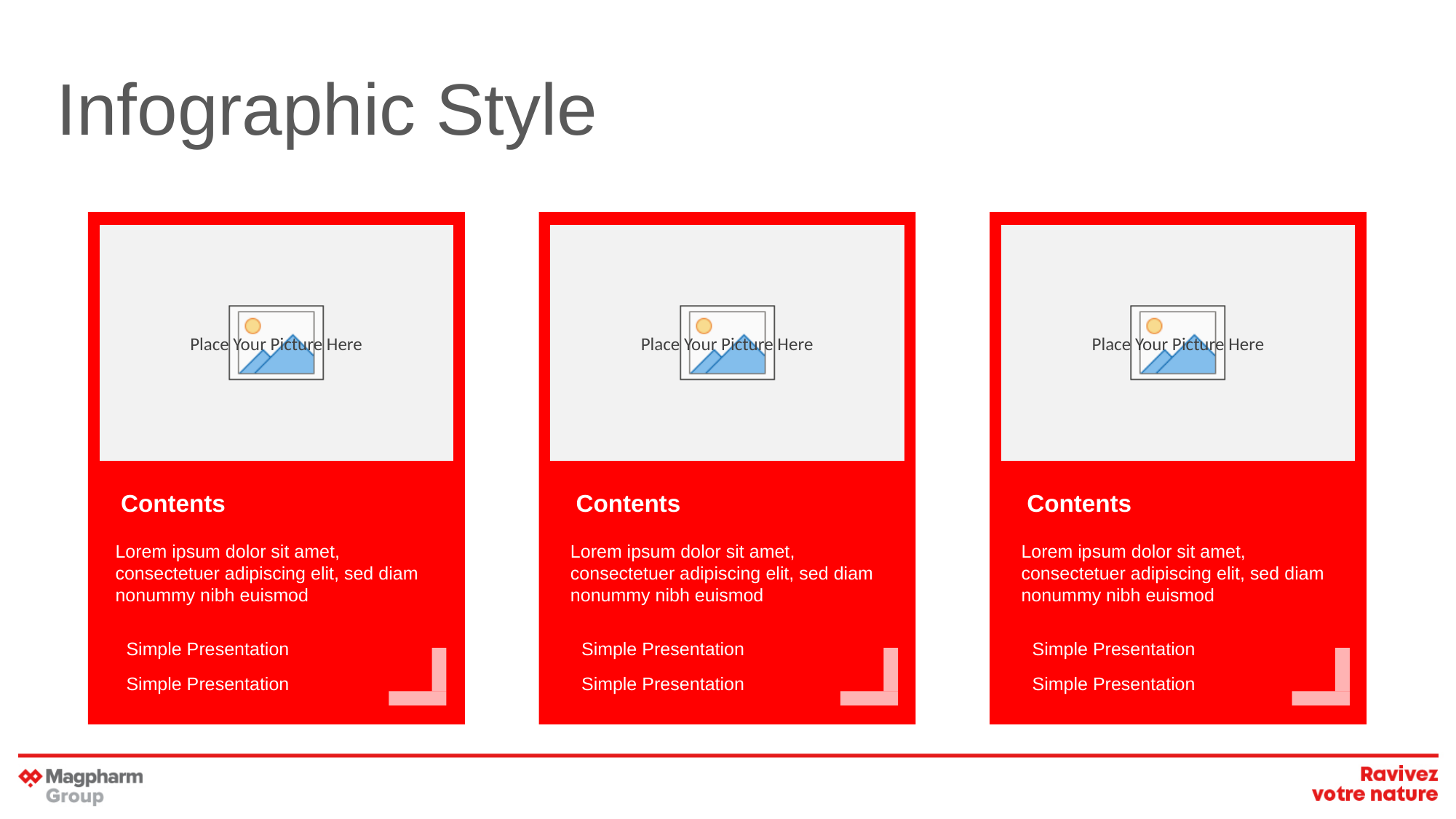

Infographic Style

Contents
Lorem ipsum dolor sit amet, consectetuer adipiscing elit, sed diam nonummy nibh euismod
Simple Presentation
Simple Presentation
Contents
Lorem ipsum dolor sit amet, consectetuer adipiscing elit, sed diam nonummy nibh euismod
Simple Presentation
Simple Presentation
Contents
Lorem ipsum dolor sit amet, consectetuer adipiscing elit, sed diam nonummy nibh euismod
Simple Presentation
Simple Presentation